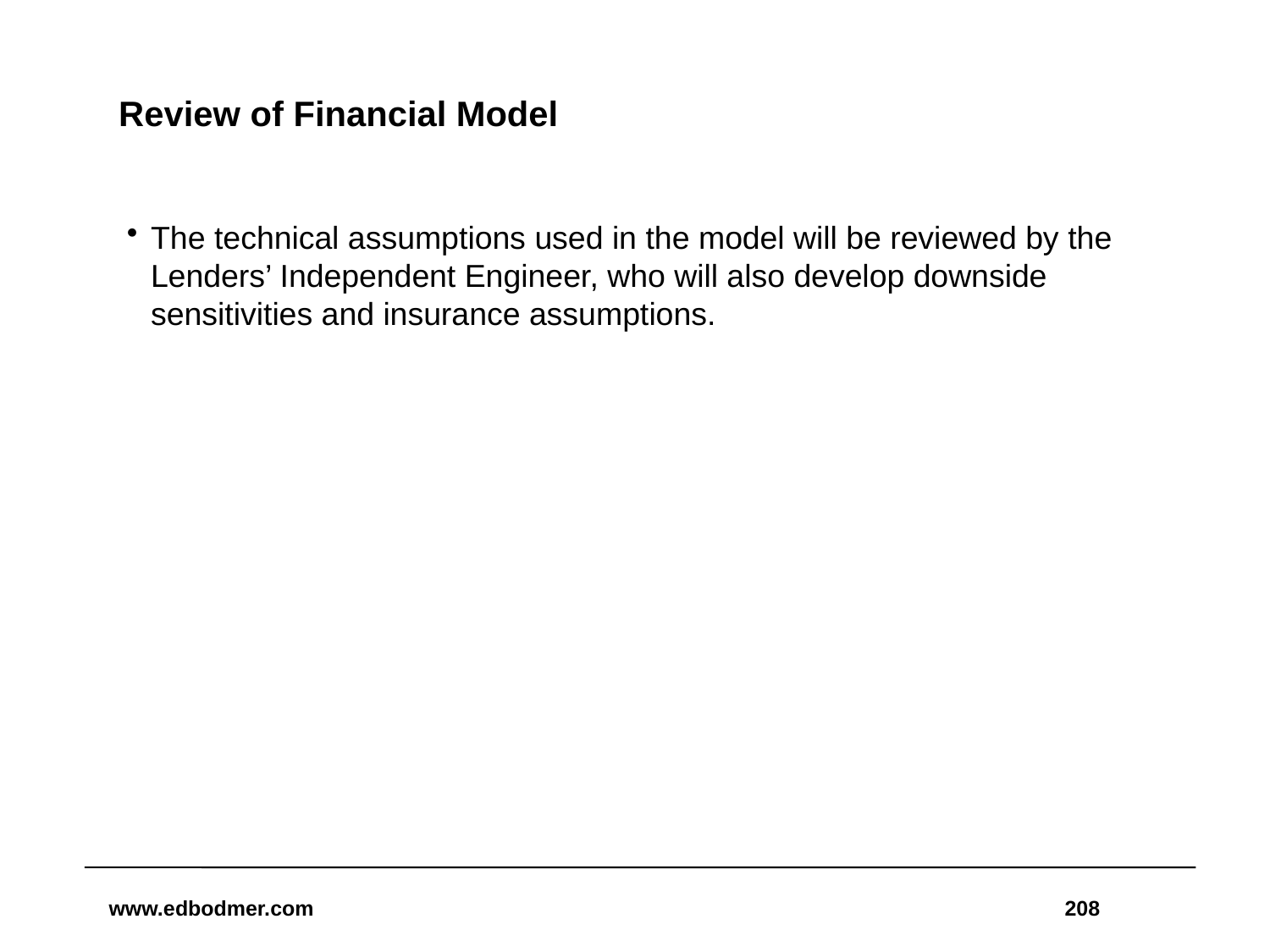

# Review of Financial Model
The technical assumptions used in the model will be reviewed by the Lenders’ Independent Engineer, who will also develop downside sensitivities and insurance assumptions.